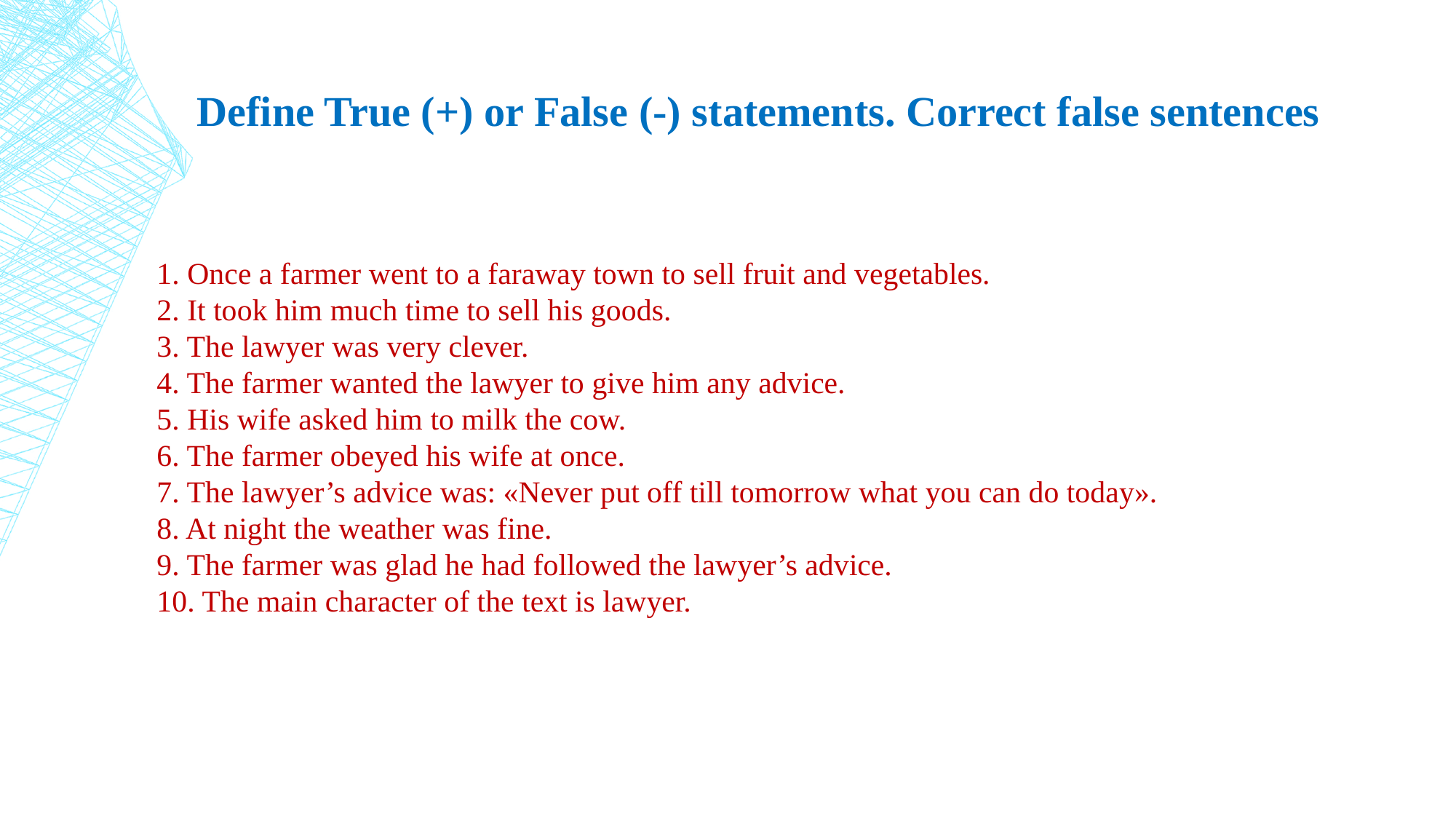

Define True (+) or False (-) statements. Correct false sentences
1. Once a farmer went to a faraway town to sell fruit and vegetables.
2. It took him much time to sell his goods.
3. The lawyer was very clever.
4. The farmer wanted the lawyer to give him any advice.
5. His wife asked him to milk the cow.
6. The farmer obeyed his wife at once.
7. The lawyer’s advice was: «Never put off till tomorrow what you can do today».
8. At night the weather was fine.
9. The farmer was glad he had followed the lawyer’s advice.
10. The main character of the text is lawyer.